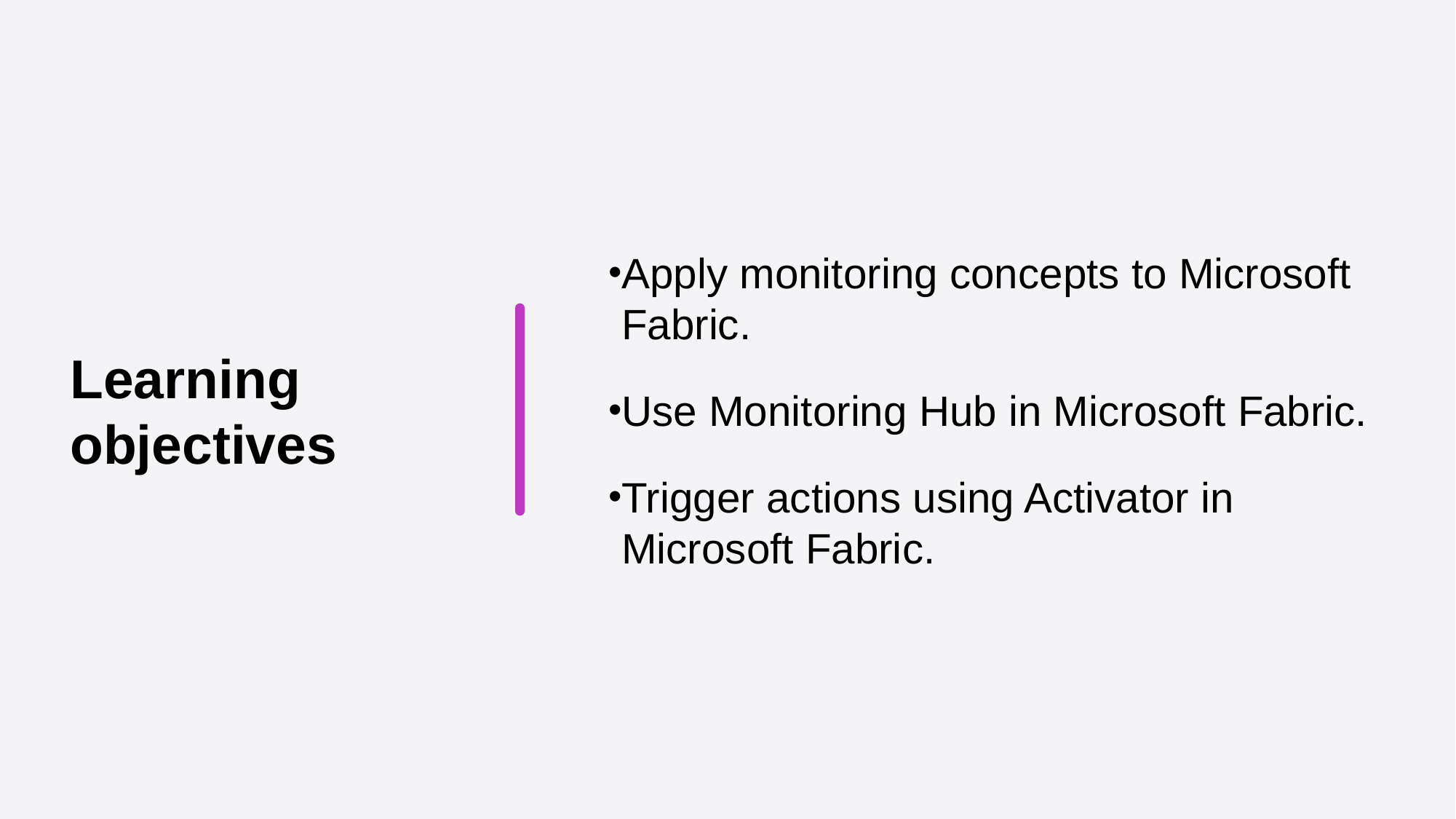

Apply monitoring concepts to Microsoft Fabric.
Use Monitoring Hub in Microsoft Fabric.
Trigger actions using Activator in Microsoft Fabric.
# Learning objectives